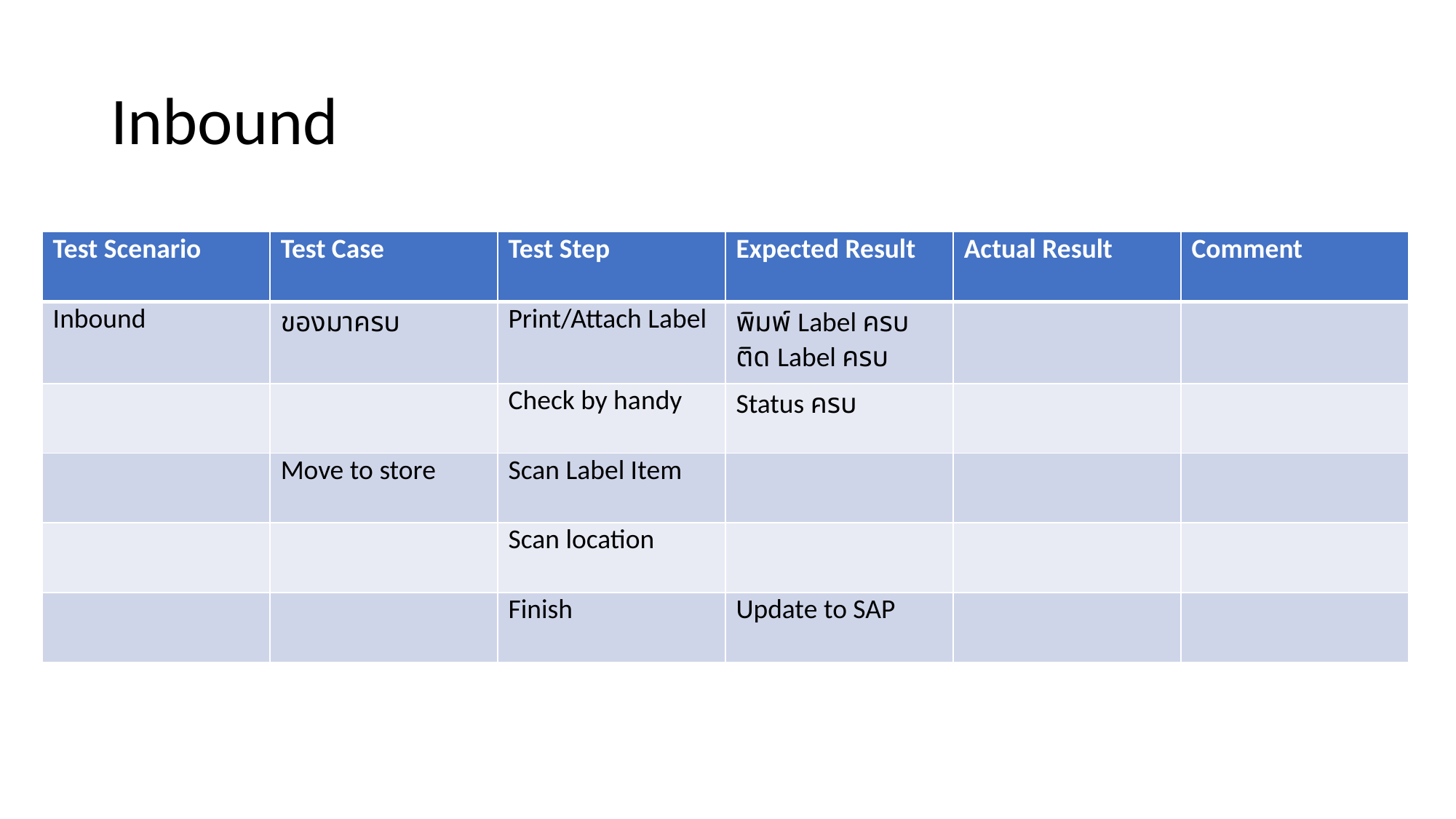

# Inbound
| Test Scenario | Test Case | Test Step | Expected Result | Actual Result | Comment |
| --- | --- | --- | --- | --- | --- |
| Inbound | ของมาครบ | Print/Attach Label | พิมพ์ Label ครบ ติด Label ครบ |  |  |
|  |  | Check by handy | Status ครบ |  |  |
|  | Move to store | Scan Label Item |  |  |  |
|  |  | Scan location |  |  |  |
|  |  | Finish | Update to SAP |  |  |